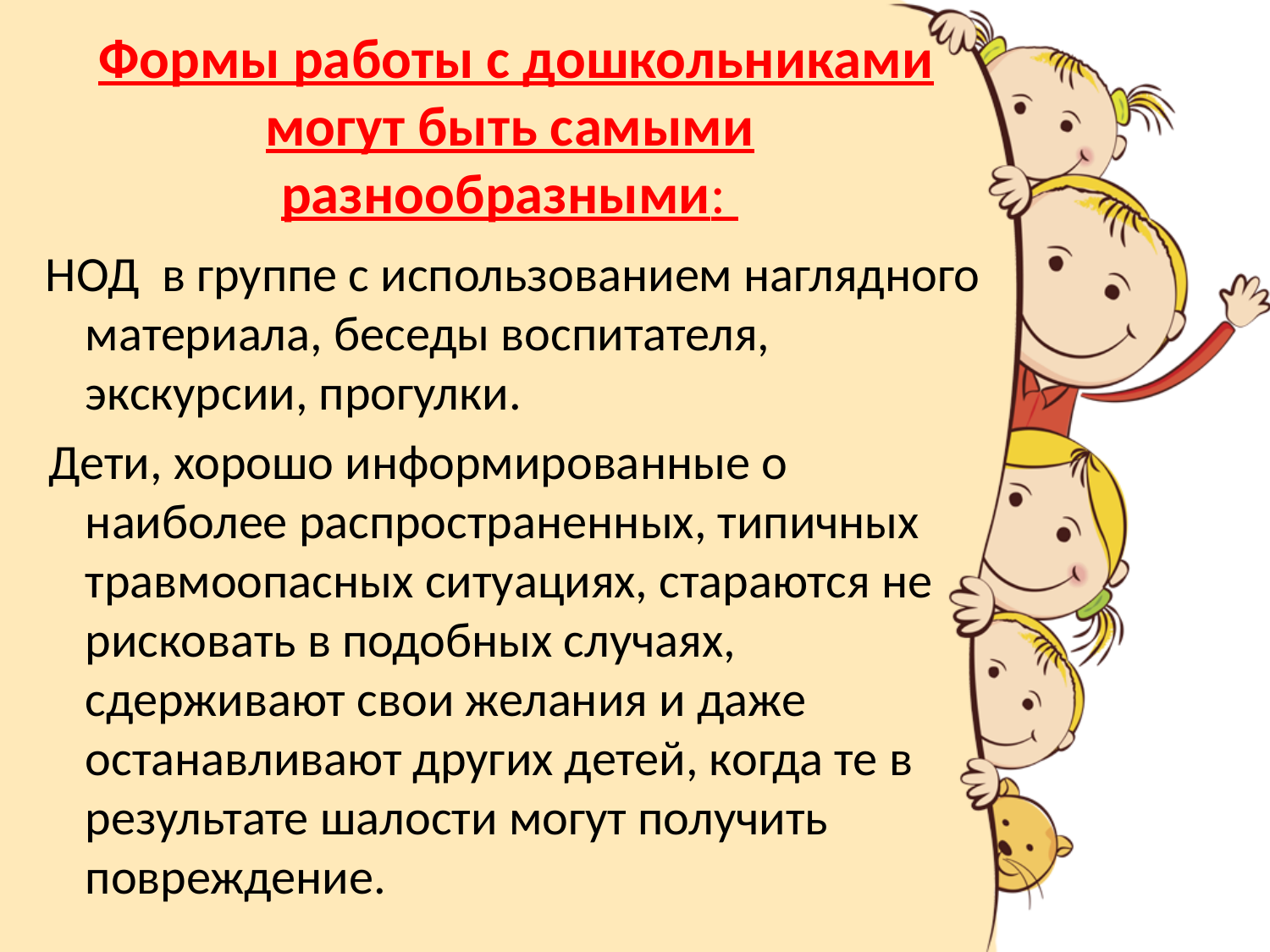

# Формы работы с дошкольниками могут быть самыми разнообразными:
 НОД  в группе с использованием наглядного материала, беседы воспитателя, экскурсии, прогулки.
 Дети, хорошо информированные о наиболее распространенных, типичных травмоопасных ситуациях, стараются не рисковать в подобных случаях, сдерживают свои желания и даже останавливают других детей, когда те в результате шалости могут получить повреждение.